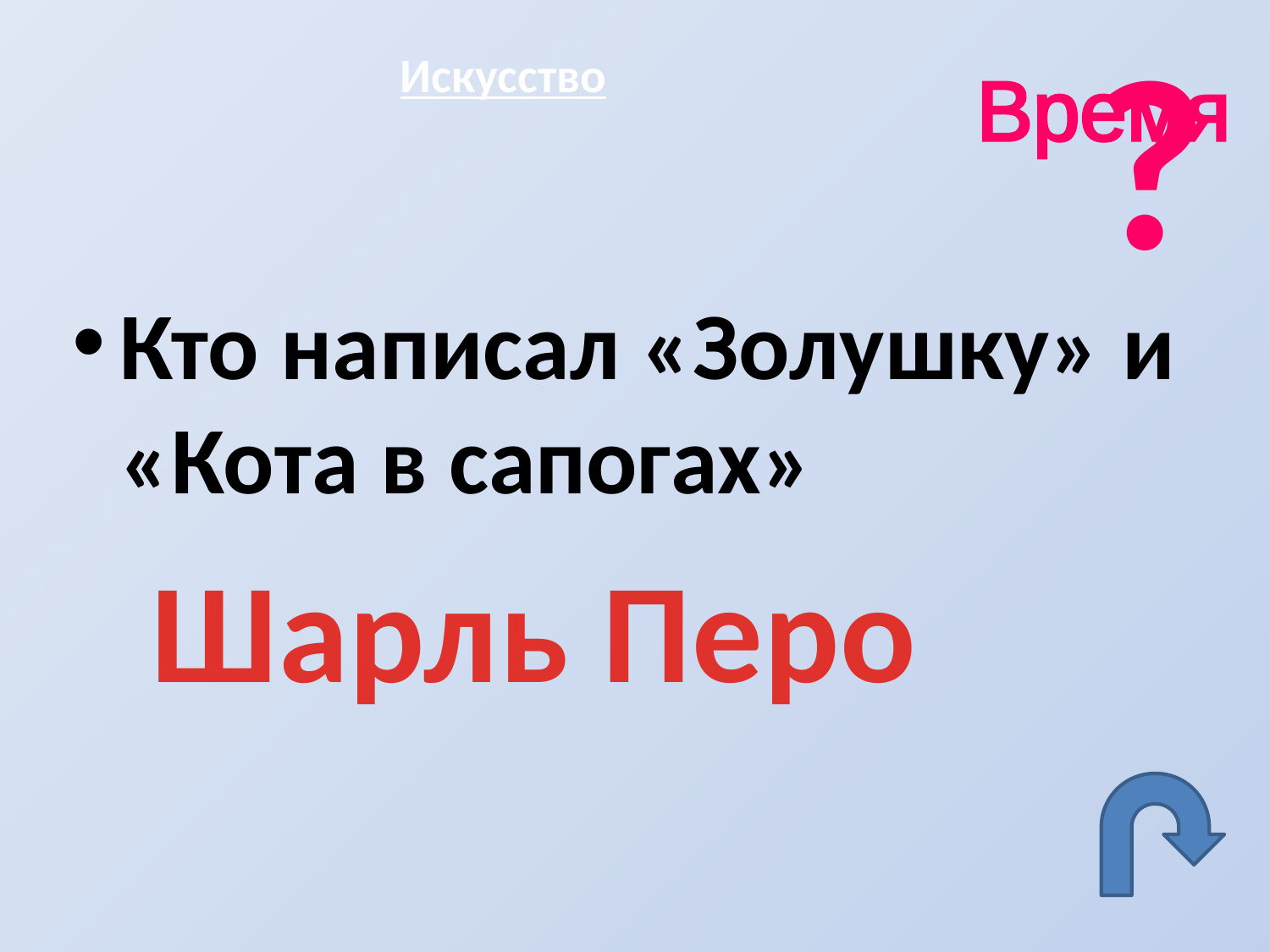

?
# Искусство
Время
Кто написал «Золушку» и «Кота в сапогах»

Шарль Перо